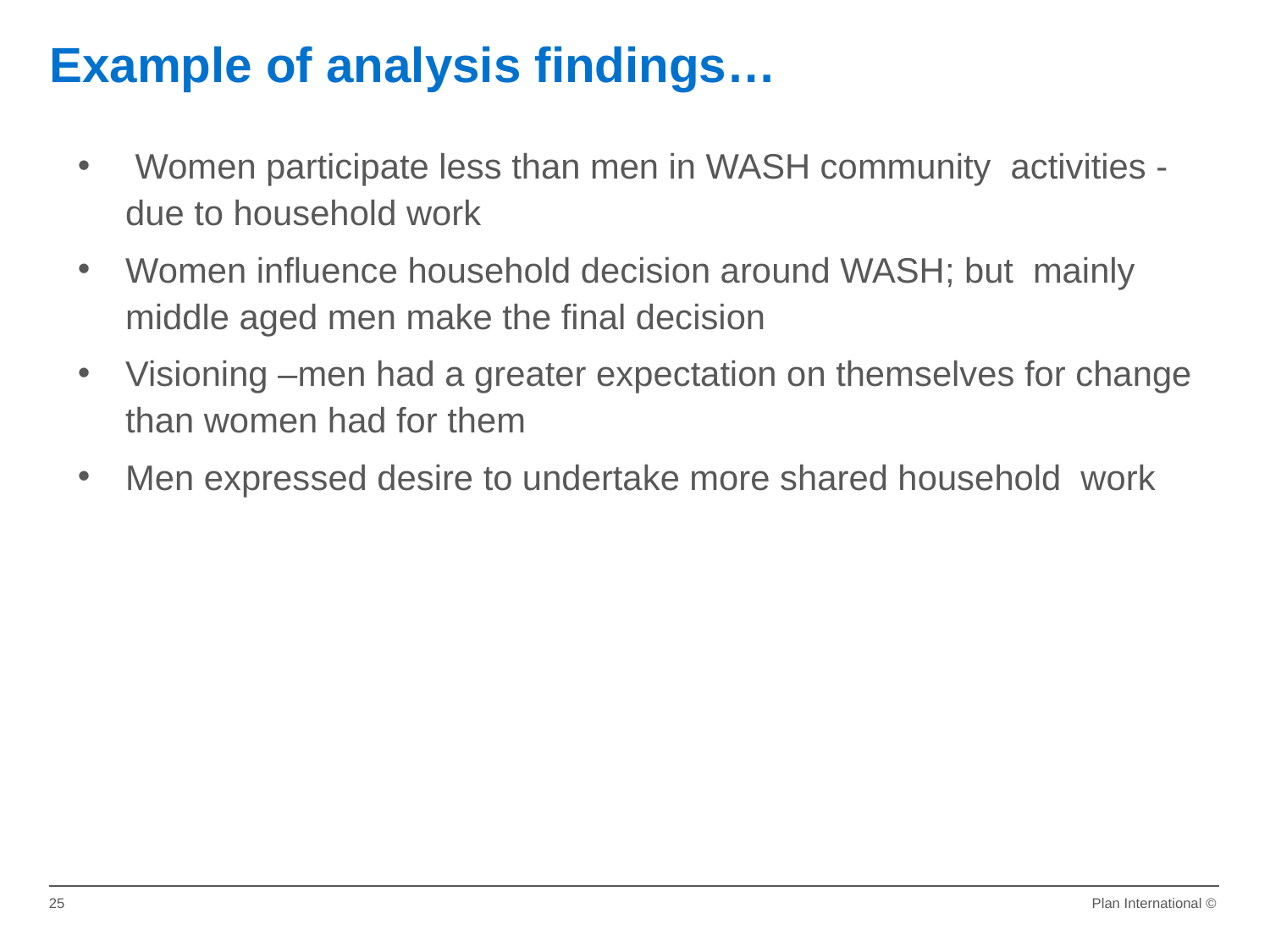

Example of analysis findings…
 Women participate less than men in WASH community  activities -due to household work
Women influence household decision around WASH; but  mainly middle aged men make the final decision
Visioning –men had a greater expectation on themselves for change than women had for them
Men expressed desire to undertake more shared household  work
25